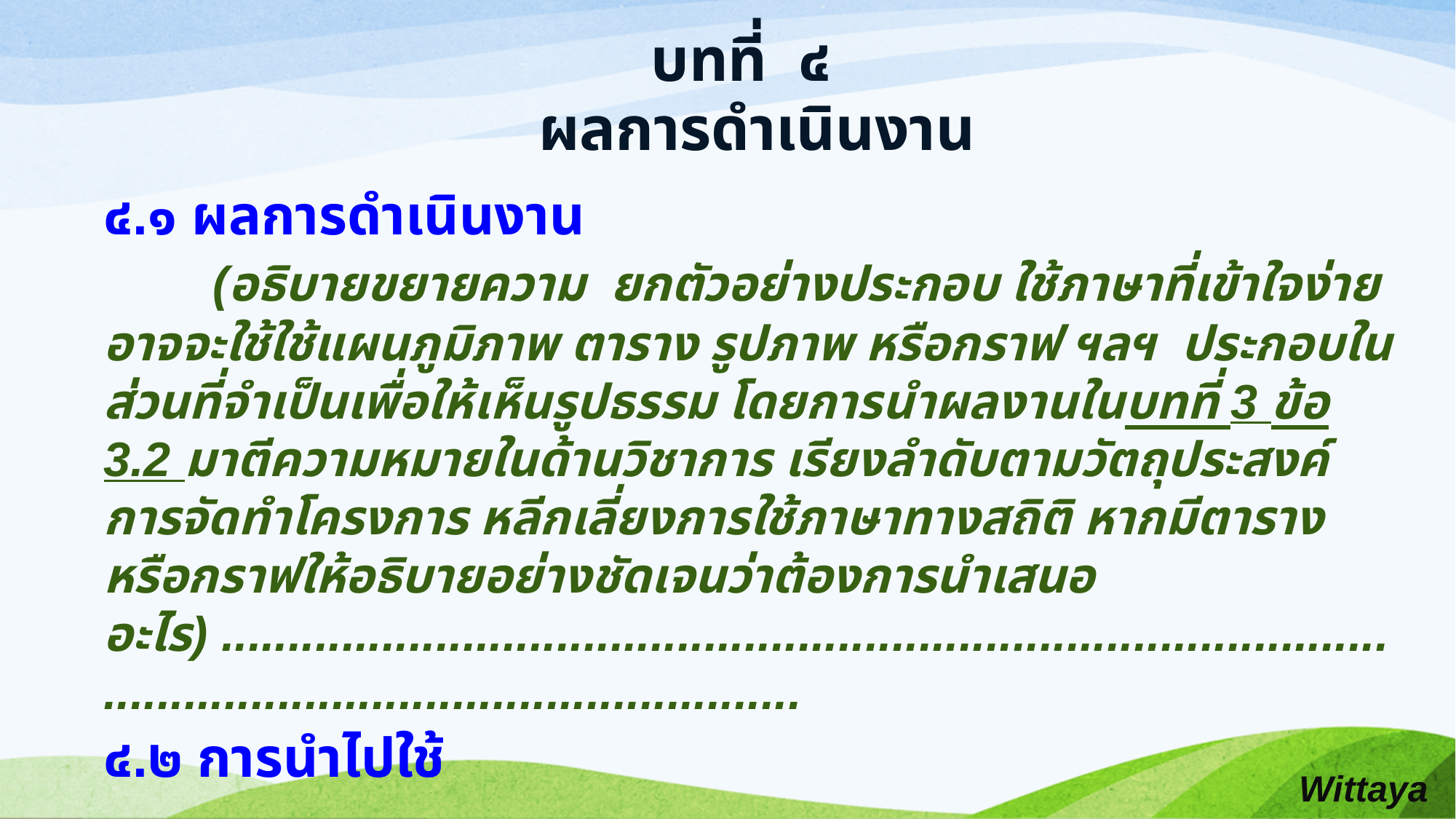

บทที่  ๔
ผลการดำเนินงาน
๔.๑ ผลการดำเนินงาน
	(อธิบายขยายความ  ยกตัวอย่างประกอบ ใช้ภาษาที่เข้าใจง่าย อาจจะใช้ใช้แผนภูมิภาพ ตาราง รูปภาพ หรือกราฟ ฯลฯ  ประกอบในส่วนที่จำเป็นเพื่อให้เห็นรูปธรรม โดยการนำผลงานในบทที่ 3 ข้อ 3.2 มาตีความหมายในด้านวิชาการ เรียงลำดับตามวัตถุประสงค์การจัดทำโครงการ หลีกเลี่ยงการใช้ภาษาทางสถิติ หากมีตารางหรือกราฟให้อธิบายอย่างชัดเจนว่าต้องการนำเสนออะไร) ...........................................................................................................................................
๔.๒ การนำไปใช้
	.................................................................................................................................................
Wittaya Jaiwithee ...